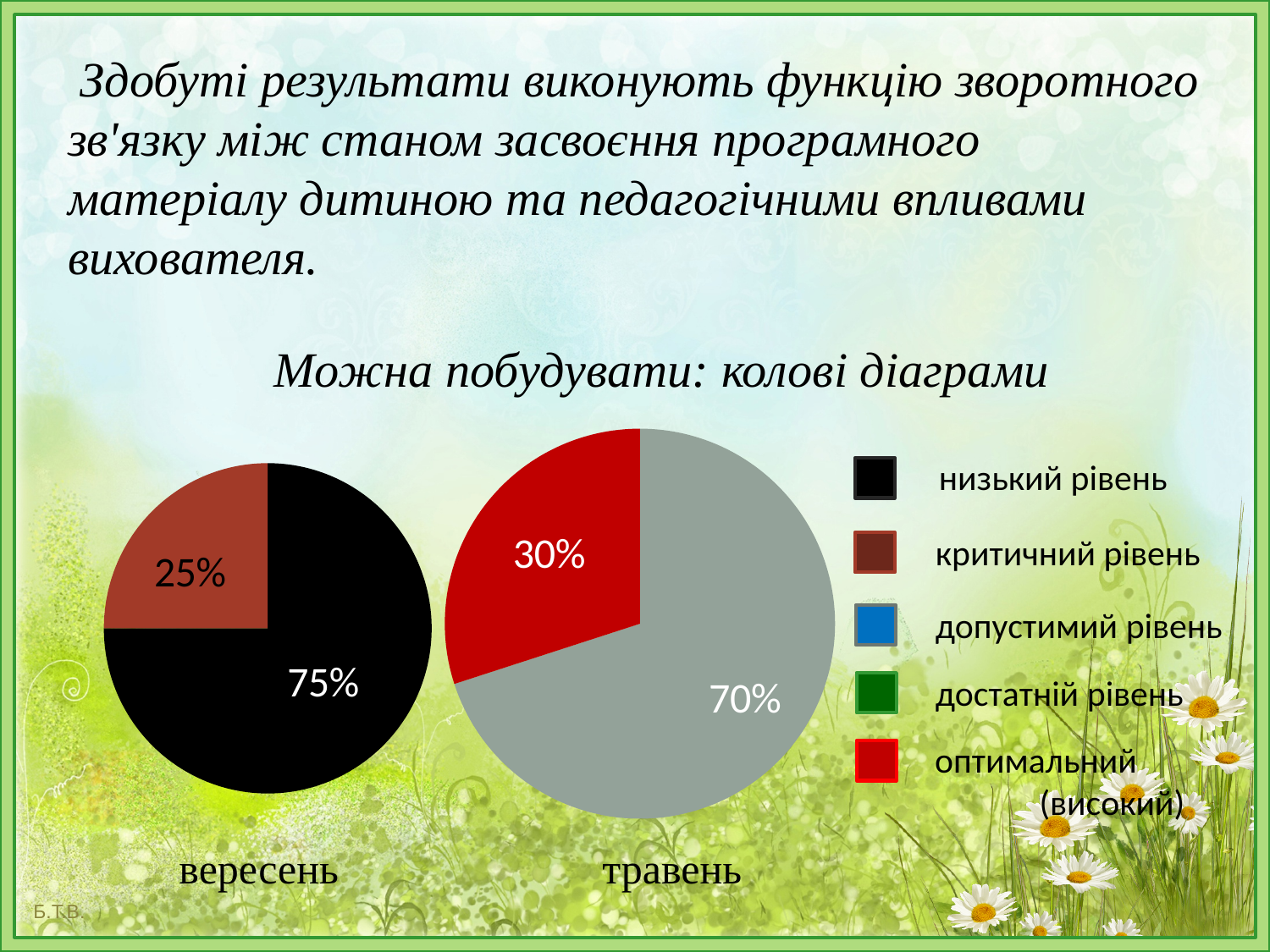

# Здобуті результати виконують функцію зворотного зв'язку між станом засвоєння програмного матеріалу дитиною та педагогічними впливами вихователя.
Можна побудувати: колові діаграми

### Chart

| Category | Продажи |
|---|---|
| Кв. 1 | 70.0 |
| Кв. 2 | 30.0 |

### Chart

| Category | Продажи |
|---|---|
| Кв. 1 | 75.0 |
| Кв. 2 | 25.0 |
низький рівень

критичний рівень

допустимий рівень

достатній рівень

оптимальний
             (високий)

вересень		    травень